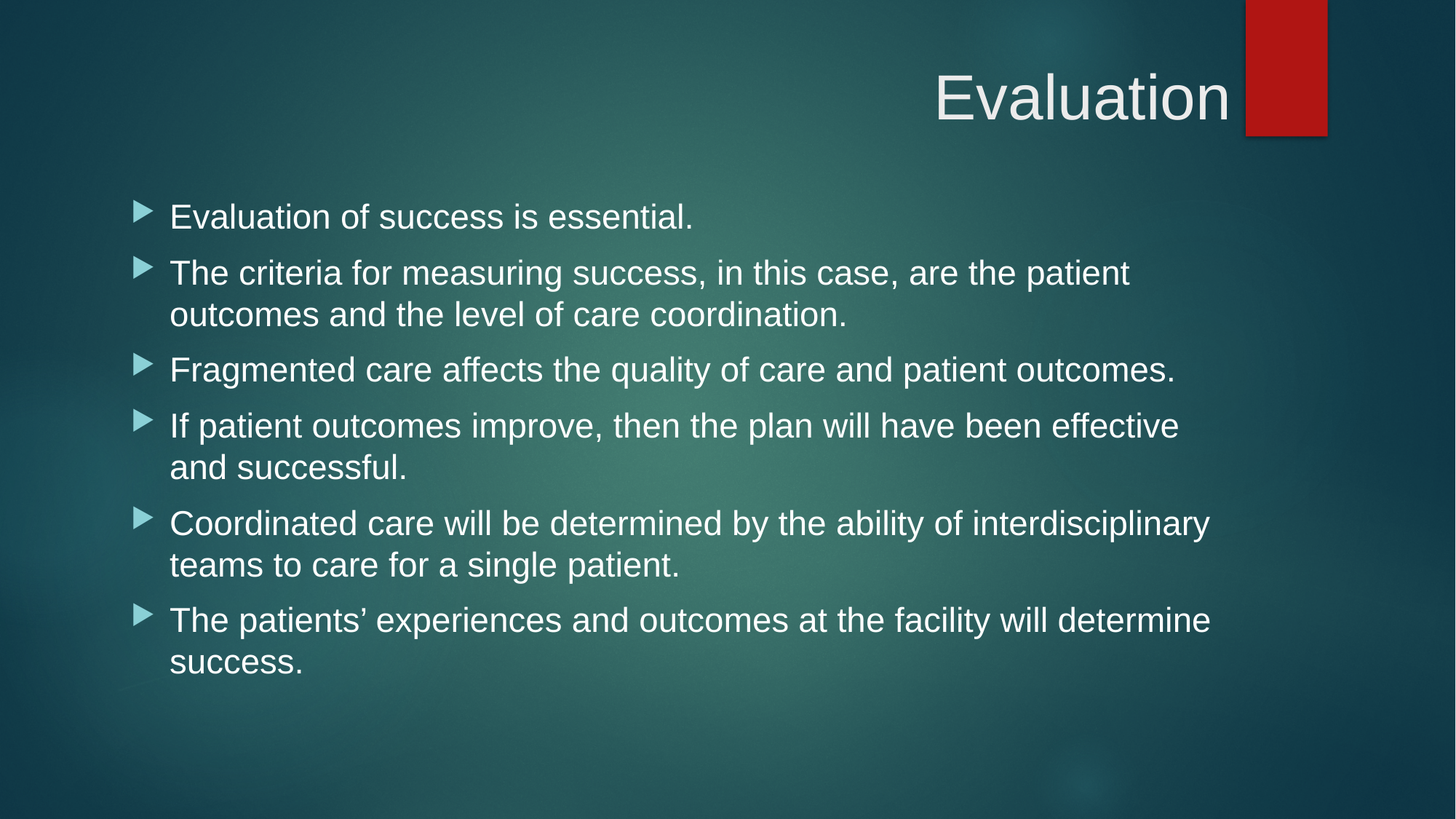

# Evaluation
Evaluation of success is essential.
The criteria for measuring success, in this case, are the patient outcomes and the level of care coordination.
Fragmented care affects the quality of care and patient outcomes.
If patient outcomes improve, then the plan will have been effective and successful.
Coordinated care will be determined by the ability of interdisciplinary teams to care for a single patient.
The patients’ experiences and outcomes at the facility will determine success.